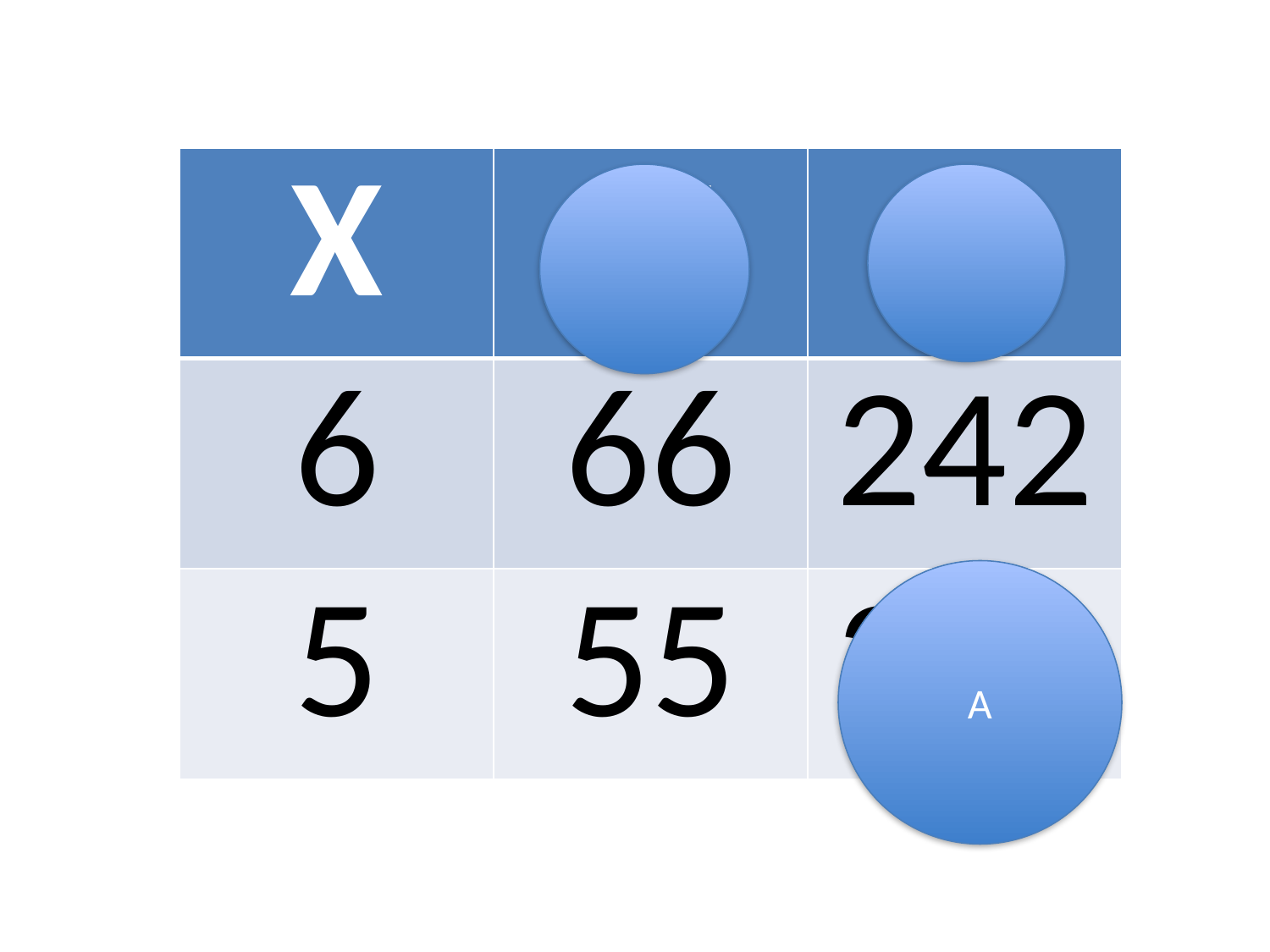

| X | 11 | 42 |
| --- | --- | --- |
| 6 | 66 | 242 |
| 5 | 55 | 210 |

A